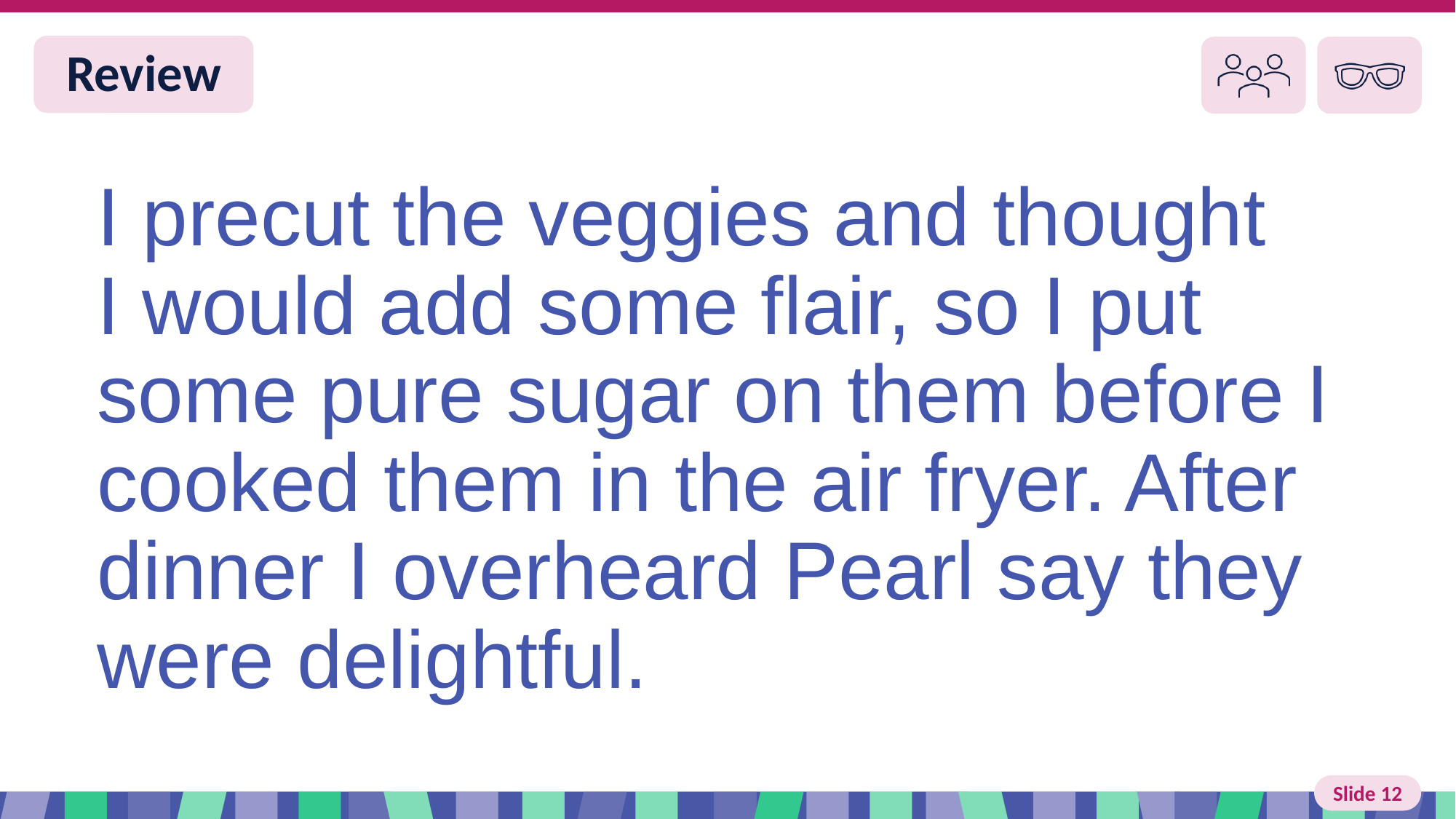

Slide 12 Review You do
I precut the veggies and thought
I would add some flair, so I put some pure sugar on them before I cooked them in the air fryer. After dinner I overheard Pearl say they
were delightful.